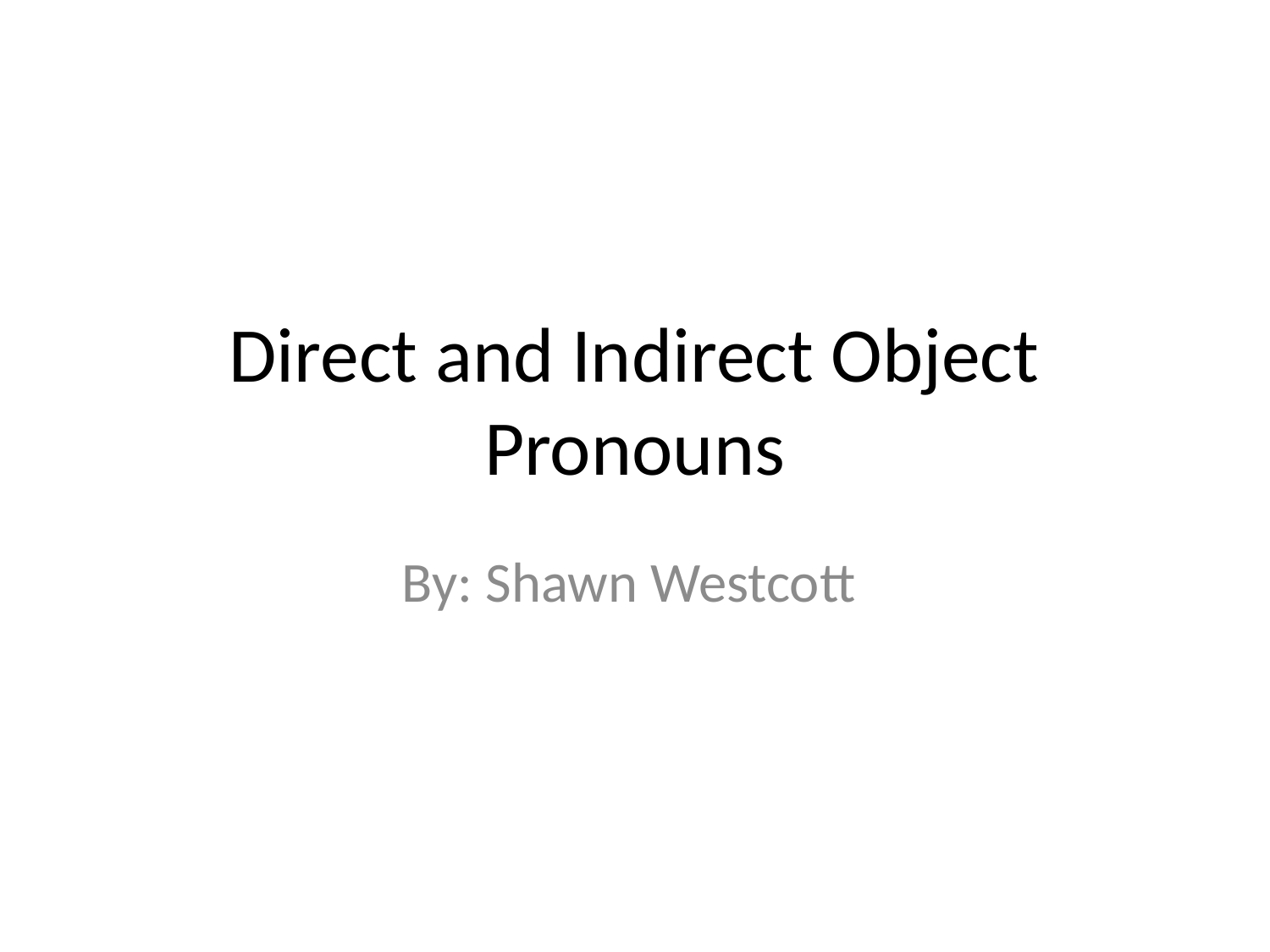

# Direct and Indirect Object Pronouns
By: Shawn Westcott